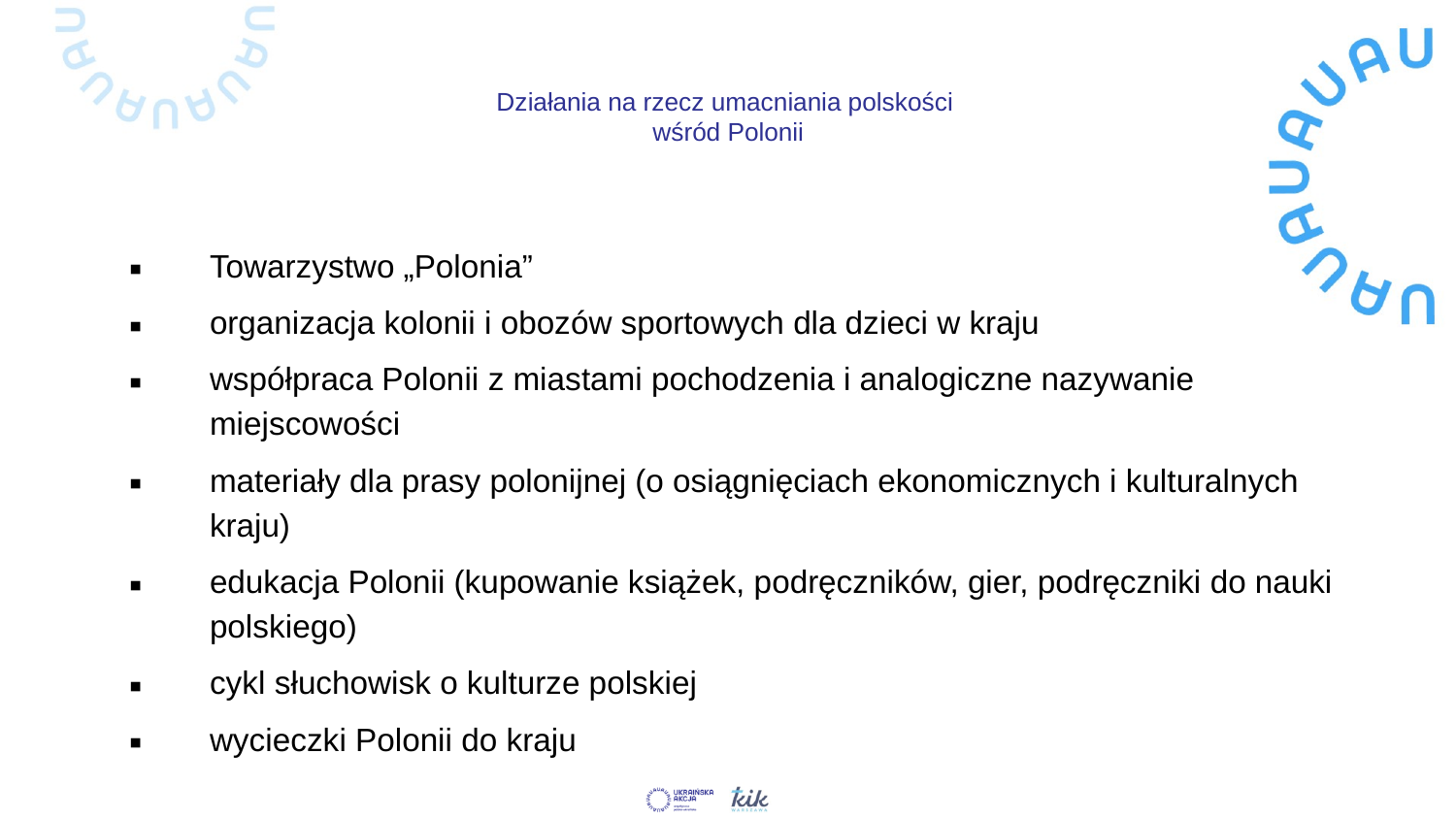

# Działania na rzecz umacniania polskości wśród Polonii
Towarzystwo „Polonia”
organizacja kolonii i obozów sportowych dla dzieci w kraju
współpraca Polonii z miastami pochodzenia i analogiczne nazywanie miejscowości
materiały dla prasy polonijnej (o osiągnięciach ekonomicznych i kulturalnych kraju)
edukacja Polonii (kupowanie książek, podręczników, gier, podręczniki do nauki polskiego)
cykl słuchowisk o kulturze polskiej
wycieczki Polonii do kraju